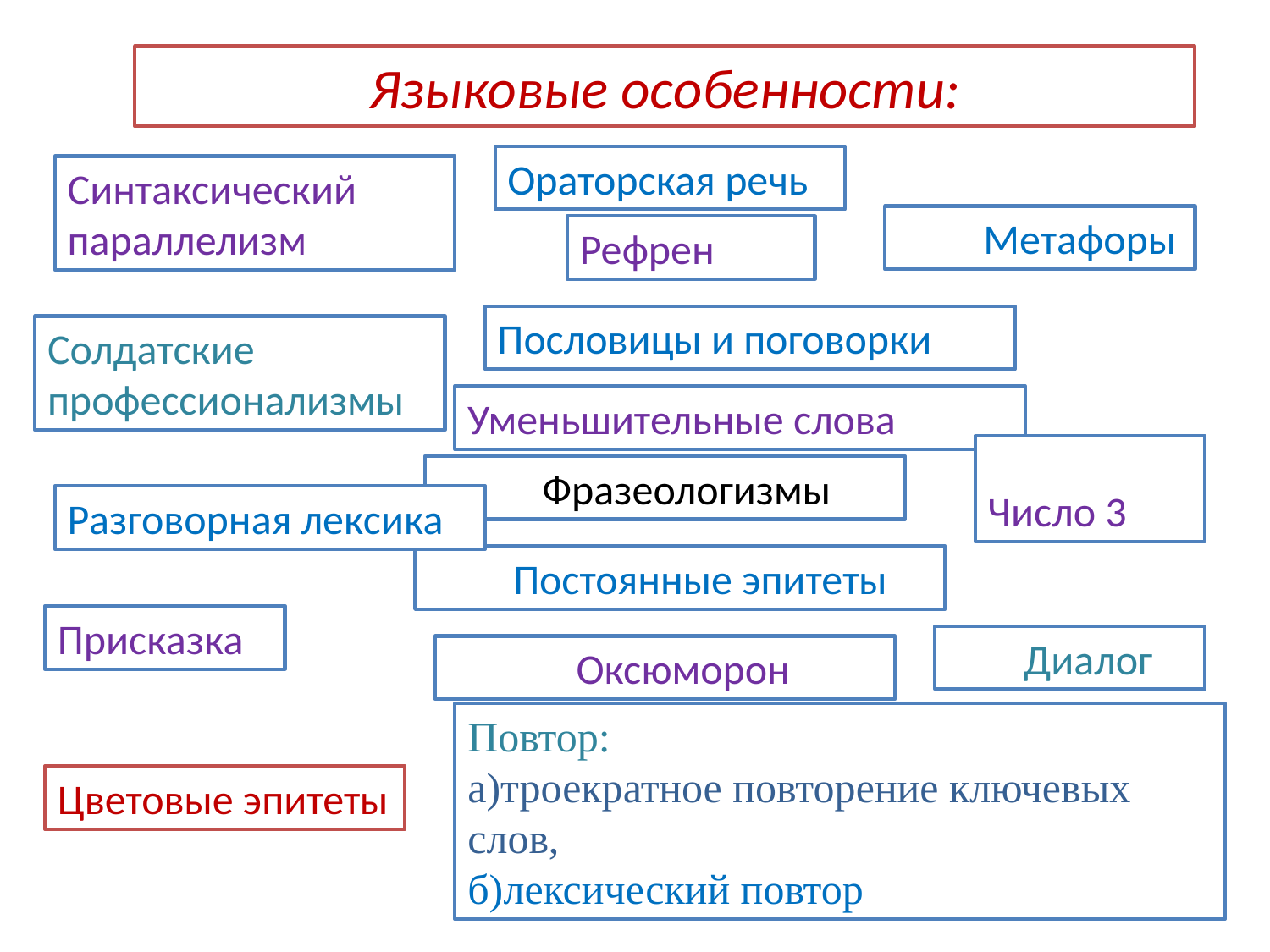

Языковые особенности:
Ораторская речь
Синтаксический параллелизм
         Метафоры
Рефрен
Пословицы и поговорки
Солдатские      профессионализмы
Уменьшительные слова
             Число 3
           Фразеологизмы
Разговорная лексика
         Постоянные эпитеты
Присказка
        Диалог
                Оксюморон
Повтор:
а)троекратное повторение ключевых слов,
б)лексический повтор
Цветовые эпитеты